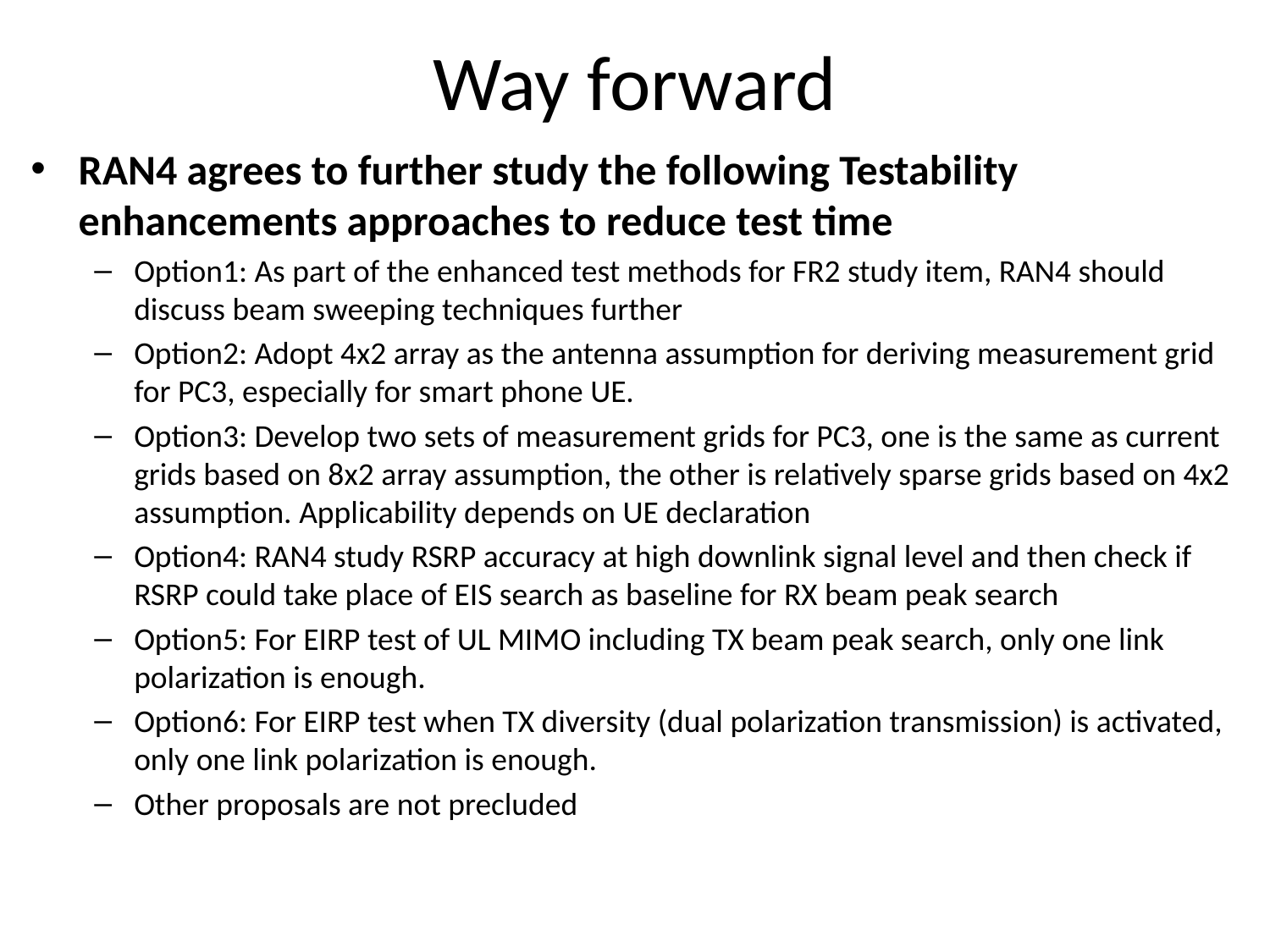

# Way forward
RAN4 agrees to further study the following Testability enhancements approaches to reduce test time
Option1: As part of the enhanced test methods for FR2 study item, RAN4 should discuss beam sweeping techniques further
Option2: Adopt 4x2 array as the antenna assumption for deriving measurement grid for PC3, especially for smart phone UE.
Option3: Develop two sets of measurement grids for PC3, one is the same as current grids based on 8x2 array assumption, the other is relatively sparse grids based on 4x2 assumption. Applicability depends on UE declaration
Option4: RAN4 study RSRP accuracy at high downlink signal level and then check if RSRP could take place of EIS search as baseline for RX beam peak search
Option5: For EIRP test of UL MIMO including TX beam peak search, only one link polarization is enough.
Option6: For EIRP test when TX diversity (dual polarization transmission) is activated, only one link polarization is enough.
Other proposals are not precluded